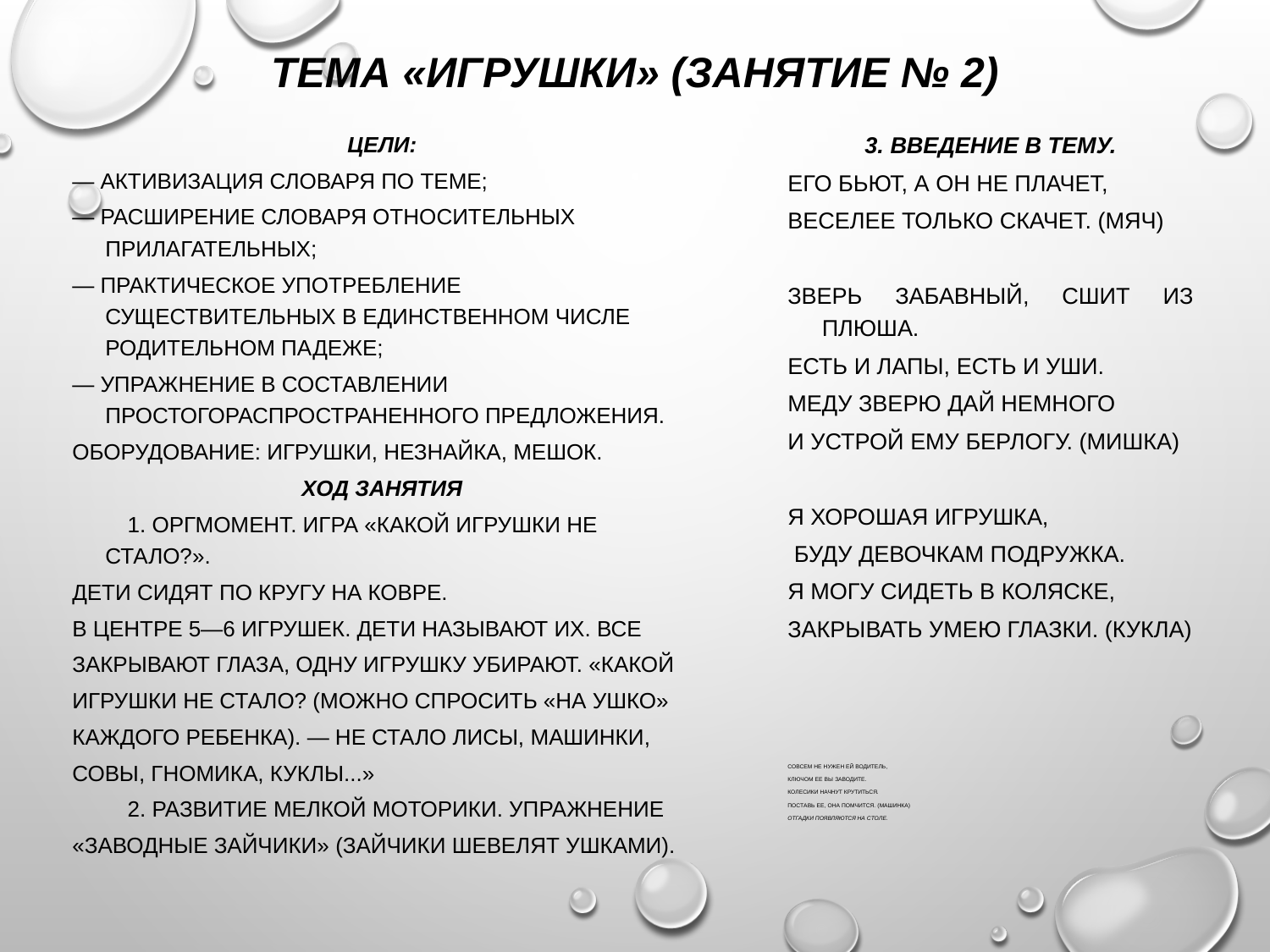

# Тема «Игрушки» (занятие № 2)
Цели:
— активизация словаря по теме;
— расширение словаря относительных прилагательных;
— практическое употребление существительных в единственном числе родительном падеже;
— упражнение в составлении простогораспространенного предложения.
Оборудование: игрушки, Незнайка, мешок.
Ход занятия
         1. Оргмомент. Игра «Какой игрушки не стало?».
Дети сидят по кругу на ковре.
В центре 5—6 игрушек. Дети называют их. Все
закрывают глаза, одну игрушку убирают. «Какой
игрушки не стало? (можно спросить «на ушко»
Каждого ребенка). — Не стало лисы, машинки,
совы, гномика, куклы...»
         2. Развитие мелкой моторики. Упражнение
«Заводные зайчики» (зайчики шевелят ушками).

3. Введение в тему.
Его бьют, а он не плачет,
Веселее только скачет. (Мяч)

Зверь забавный, сшит из плюша.
Есть и лапы, есть и уши.
Меду зверю дай немного
И устрой ему берлогу. (Мишка)

Я хорошая игрушка,
 буду девочкам подружка.
Я могу сидеть в коляске,
закрывать умею глазки. (Кукла)

Совсем не нужен ей водитель,
Ключом ее вы заводите.
Колесики начнут крутиться.
Поставь ее, она помчится. (Машинка)
Отгадки появляются на столе.